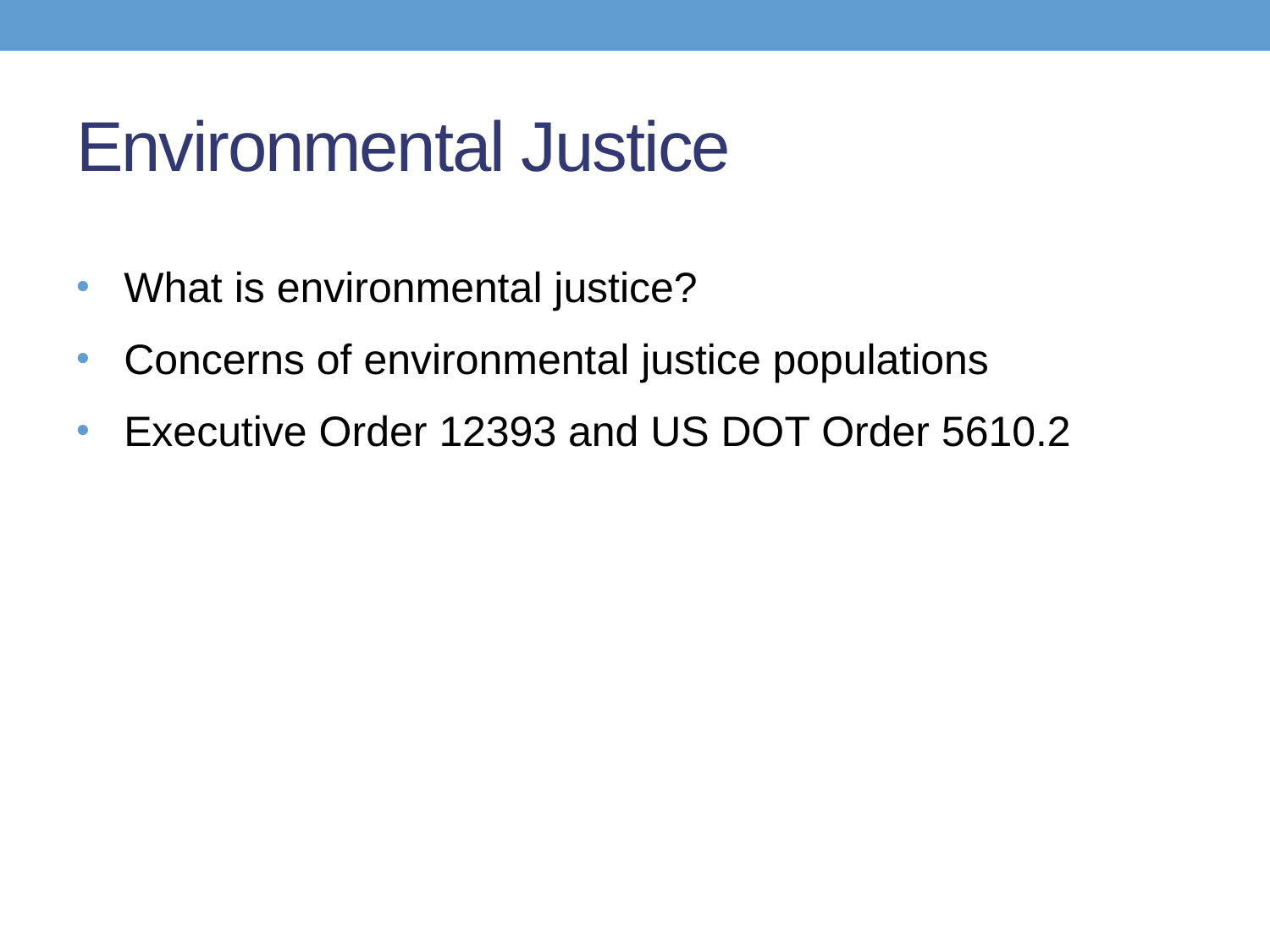

# Environmental Justice
What is environmental justice?
Concerns of environmental justice populations
Executive Order 12393 and US DOT Order 5610.2